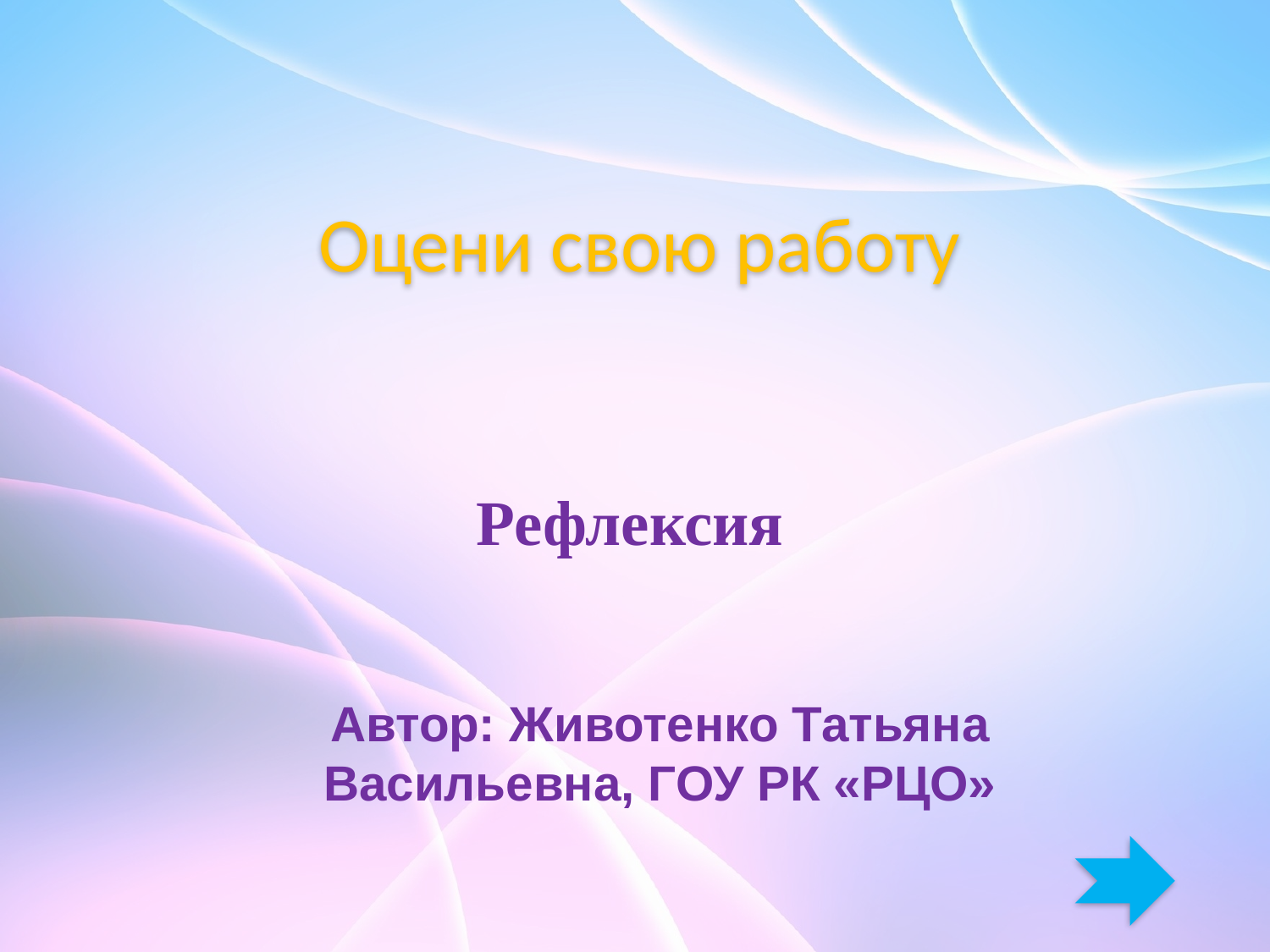

# Оцени свою работу
Рефлексия
Автор: Животенко Татьяна Васильевна, ГОУ РК «РЦО»